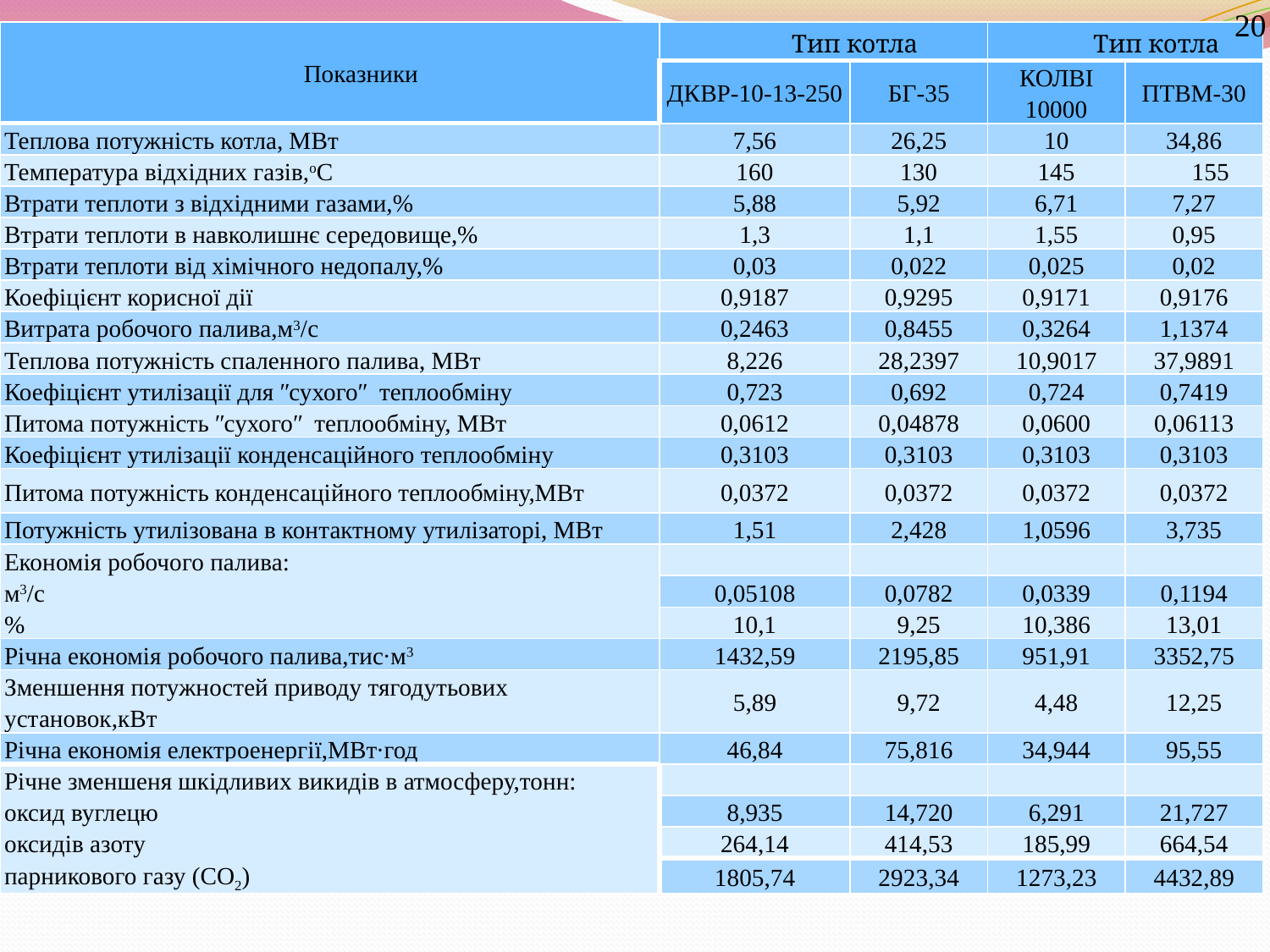

20
| Показники | Тип котла |  | Тип котла |  |
| --- | --- | --- | --- | --- |
|  | ДКВР-10-13-250 | БГ-35 | КОЛВІ 10000 | ПТВМ-30 |
| Теплова потужність котла, МВт | 7,56 | 26,25 | 10 | 34,86 |
| Температура відхідних газів,оС | 160 | 130 | 145 | 155 |
| Втрати теплоти з відхідними газами,% | 5,88 | 5,92 | 6,71 | 7,27 |
| Втрати теплоти в навколишнє середовище,% | 1,3 | 1,1 | 1,55 | 0,95 |
| Втрати теплоти від хімічного недопалу,% | 0,03 | 0,022 | 0,025 | 0,02 |
| Коефіцієнт корисної дії | 0,9187 | 0,9295 | 0,9171 | 0,9176 |
| Витрата робочого палива,м3/с | 0,2463 | 0,8455 | 0,3264 | 1,1374 |
| Теплова потужність спаленного палива, МВт | 8,226 | 28,2397 | 10,9017 | 37,9891 |
| Коефіцієнт утилізації для ʺсухогоʺ теплообміну | 0,723 | 0,692 | 0,724 | 0,7419 |
| Питома потужність ʺсухогоʺ теплообміну, МВт | 0,0612 | 0,04878 | 0,0600 | 0,06113 |
| Коефіцієнт утилізації конденсаційного теплообміну | 0,3103 | 0,3103 | 0,3103 | 0,3103 |
| Питома потужність конденсаційного теплообміну,МВт | 0,0372 | 0,0372 | 0,0372 | 0,0372 |
| Потужність утилізована в контактному утилізаторі, МВт | 1,51 | 2,428 | 1,0596 | 3,735 |
| Економія робочого палива: м3/с % |  |  |  |  |
|  | 0,05108 | 0,0782 | 0,0339 | 0,1194 |
|  | 10,1 | 9,25 | 10,386 | 13,01 |
| Річна економія робочого палива,тис·м3 | 1432,59 | 2195,85 | 951,91 | 3352,75 |
| Зменшення потужностей приводу тягодутьових установок,кВт | 5,89 | 9,72 | 4,48 | 12,25 |
| Річна економія електроенергії,МВт·год | 46,84 | 75,816 | 34,944 | 95,55 |
| Річне зменшеня шкідливих викидів в атмосферу,тонн: оксид вуглецю оксидів азоту парникового газу (СО2) |  |  |  |  |
|  | 8,935 | 14,720 | 6,291 | 21,727 |
|  | 264,14 | 414,53 | 185,99 | 664,54 |
|  | 1805,74 | 2923,34 | 1273,23 | 4432,89 |